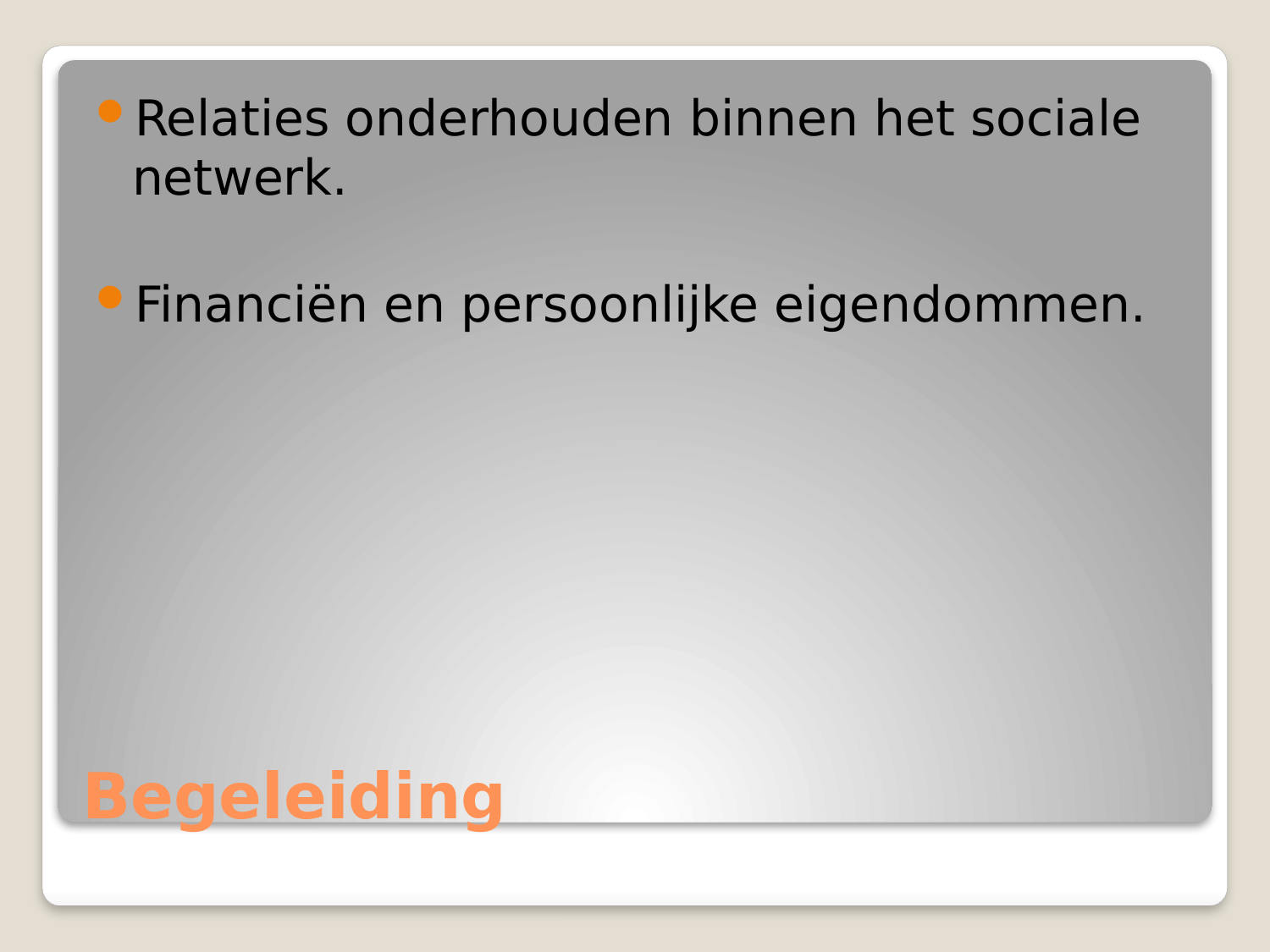

Relaties onderhouden binnen het sociale netwerk.

Financiën en persoonlijke eigendommen.
# Begeleiding